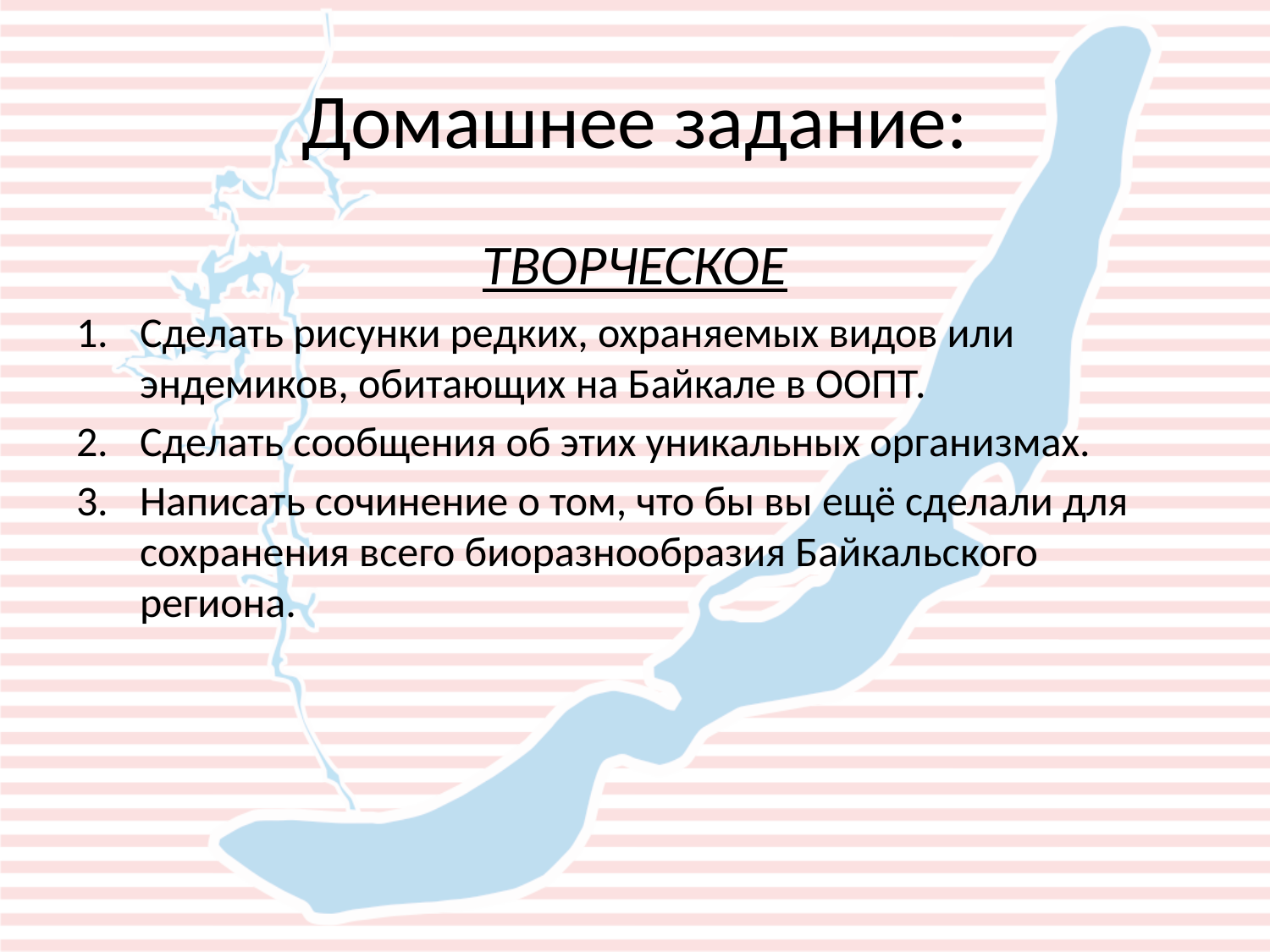

# Домашнее задание:
ТВОРЧЕСКОЕ
Сделать рисунки редких, охраняемых видов или эндемиков, обитающих на Байкале в ООПТ.
Сделать сообщения об этих уникальных организмах.
Написать сочинение о том, что бы вы ещё сделали для сохранения всего биоразнообразия Байкальского  региона.